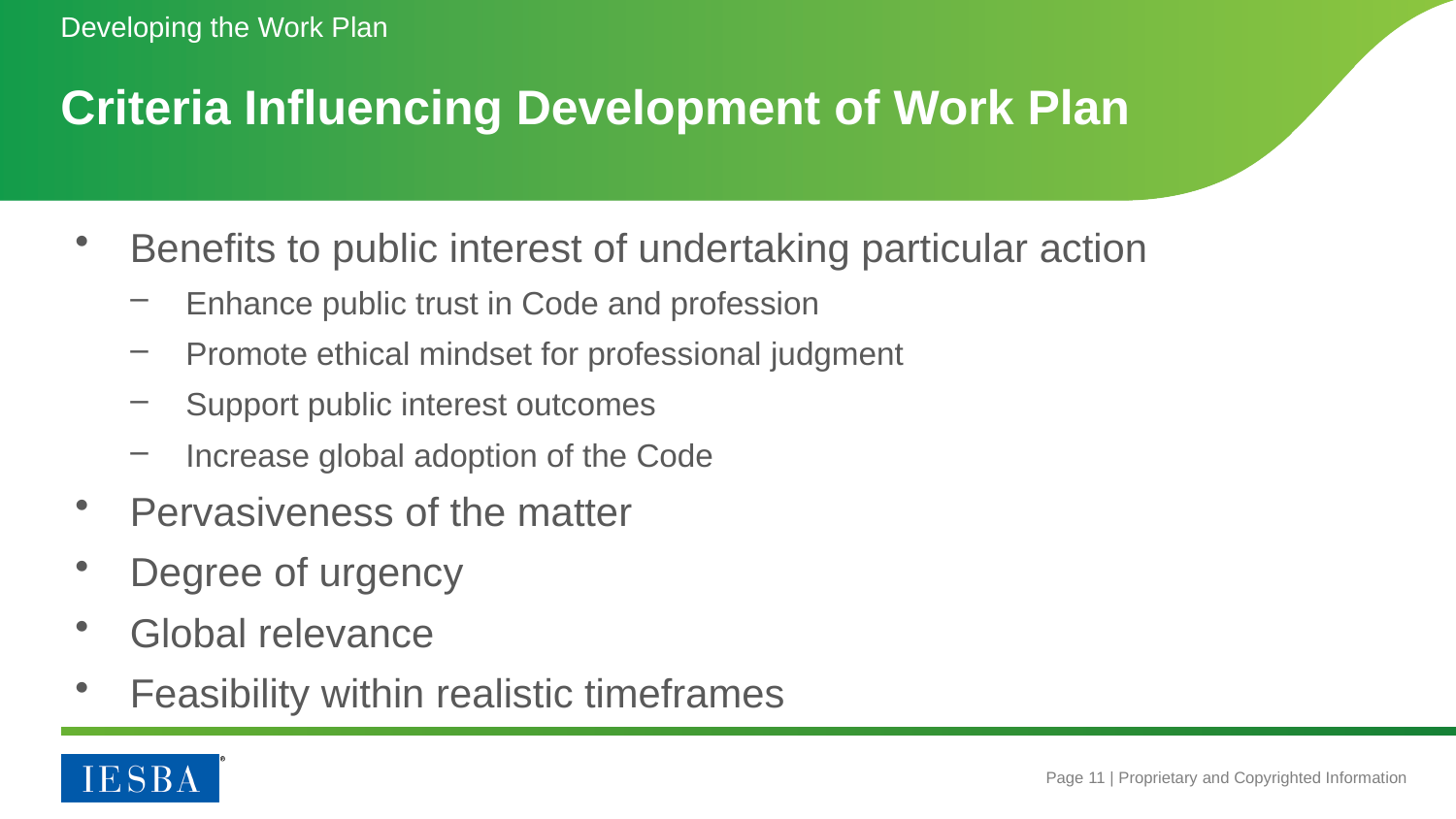

Developing the Work Plan
# Criteria Influencing Development of Work Plan
Benefits to public interest of undertaking particular action
Enhance public trust in Code and profession
Promote ethical mindset for professional judgment
Support public interest outcomes
Increase global adoption of the Code
Pervasiveness of the matter
Degree of urgency
Global relevance
Feasibility within realistic timeframes